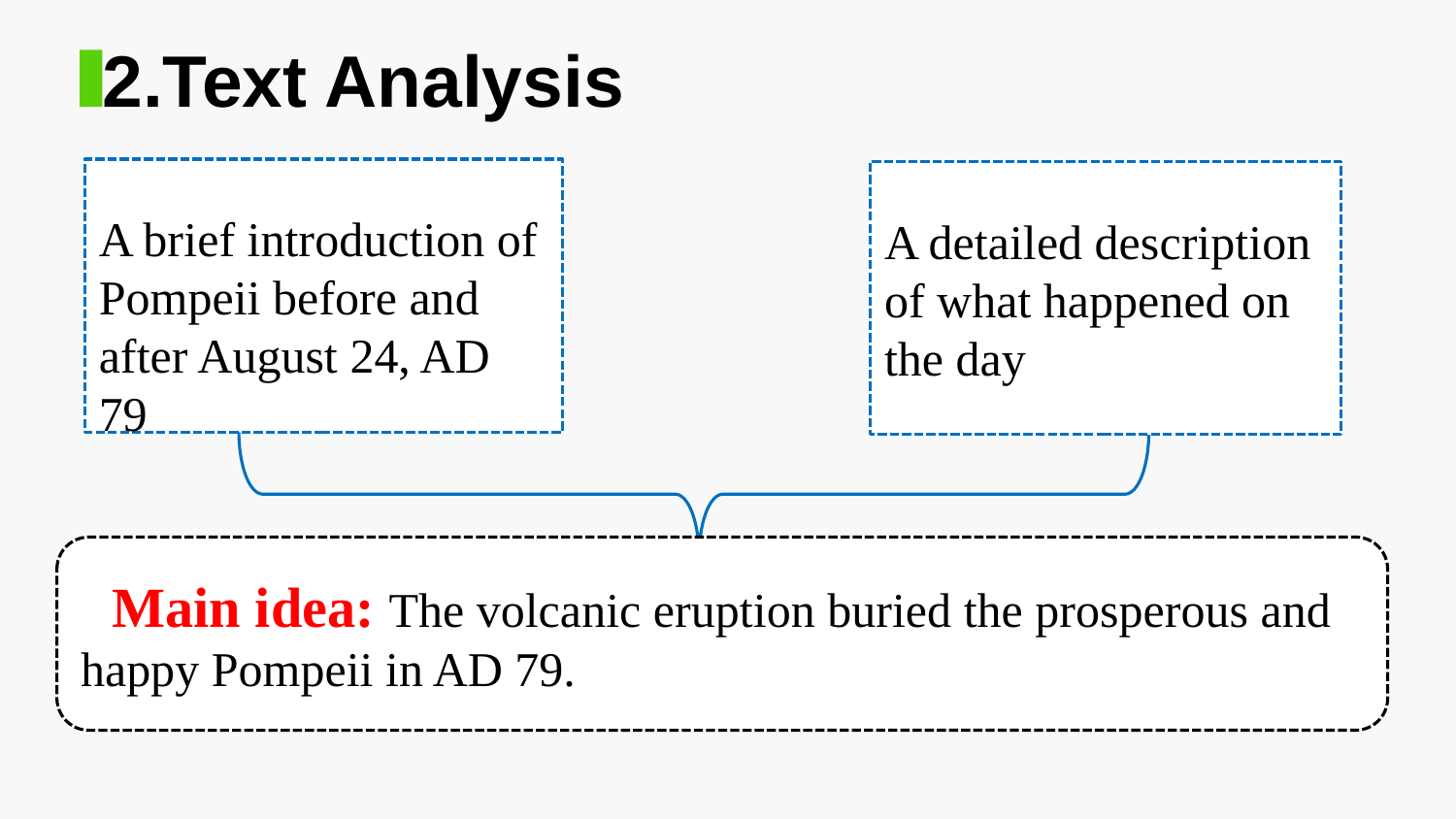

2.Text Analysis

A brief introduction of Pompeii before and after August 24, AD 79
A detailed description of what happened on the day
Main idea: The volcanic eruption buried the prosperous and happy Pompeii in AD 79.